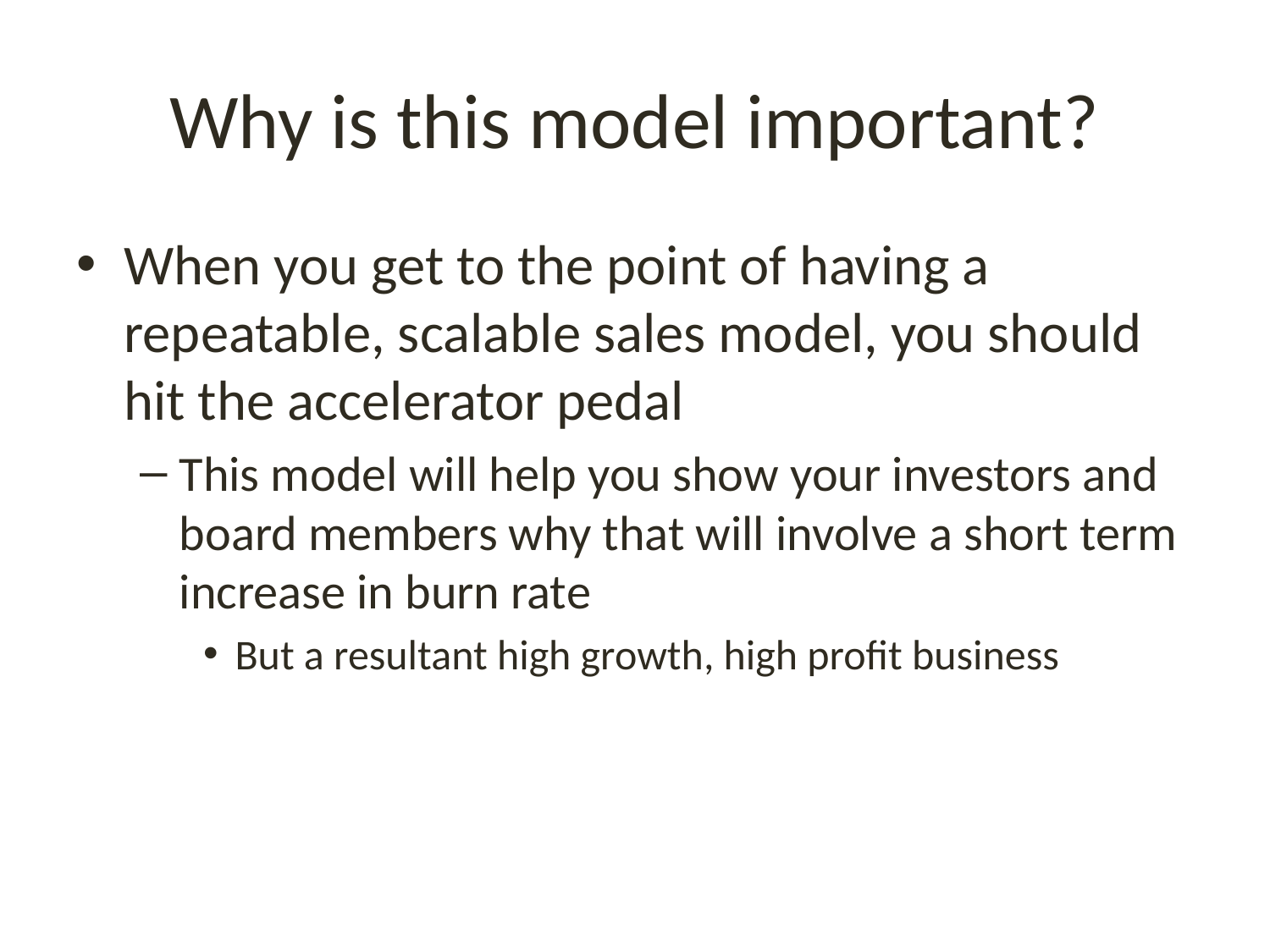

# Why is this model important?
When you get to the point of having a repeatable, scalable sales model, you should hit the accelerator pedal
This model will help you show your investors and board members why that will involve a short term increase in burn rate
But a resultant high growth, high profit business